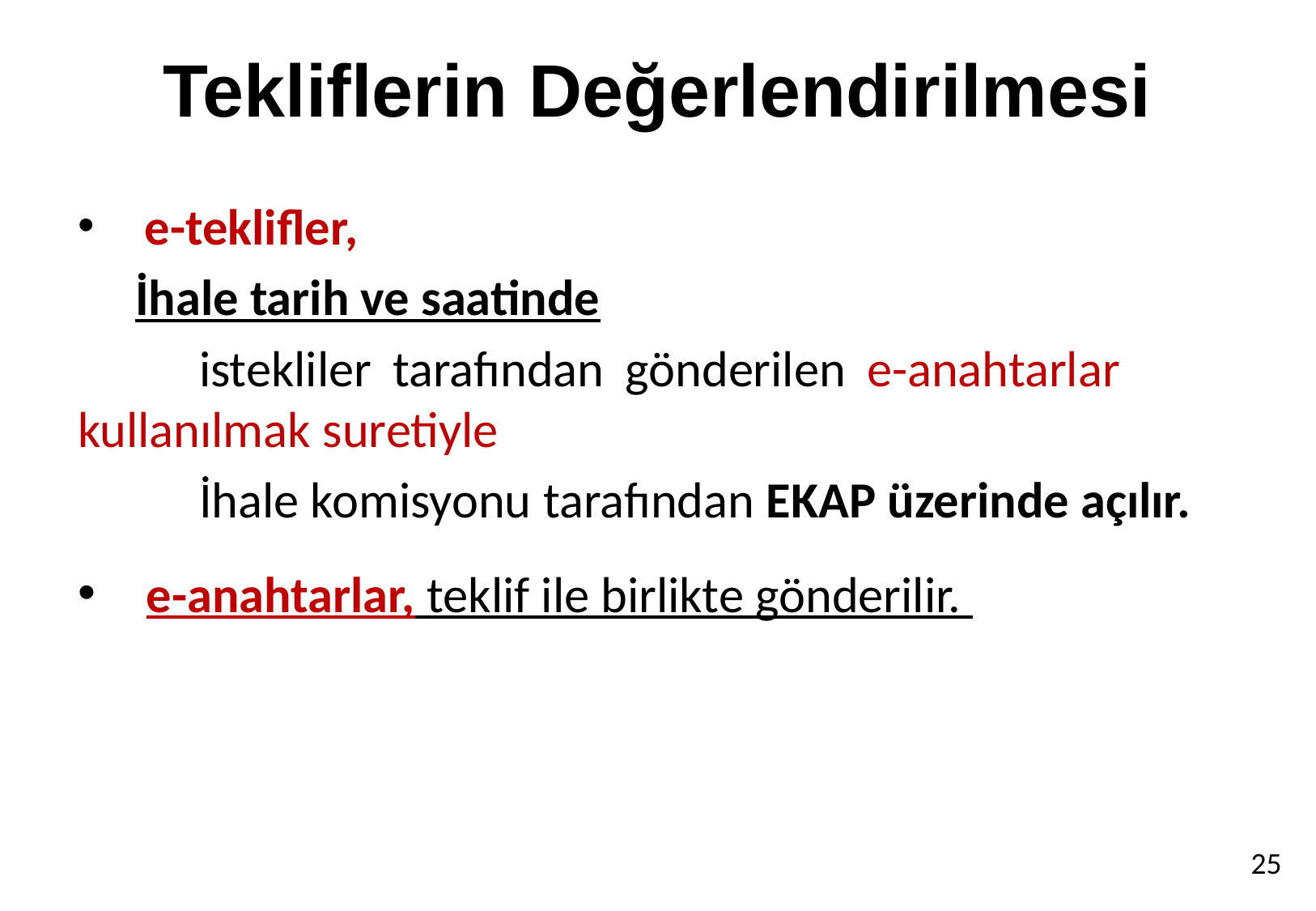

# Tekliflerin Değerlendirilmesi
  e-teklifler,
     İhale tarih ve saatinde
	istekliler tarafından gönderilen e-anahtarlar   	kullanılmak suretiyle
	İhale komisyonu tarafından EKAP üzerinde açılır.

  e-anahtarlar, teklif ile birlikte gönderilir.
25